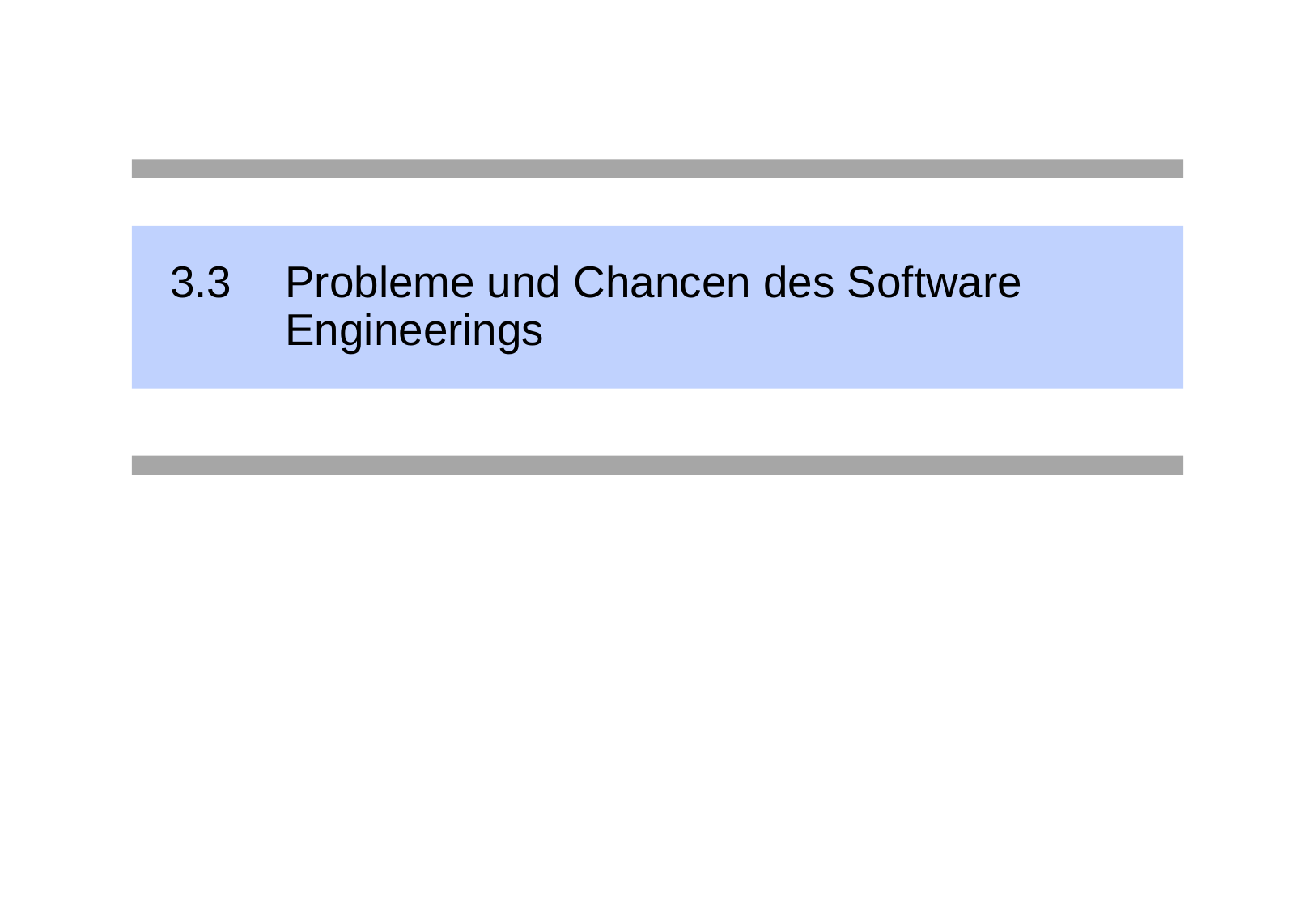

# 3.3	Probleme und Chancen des Software Engineerings